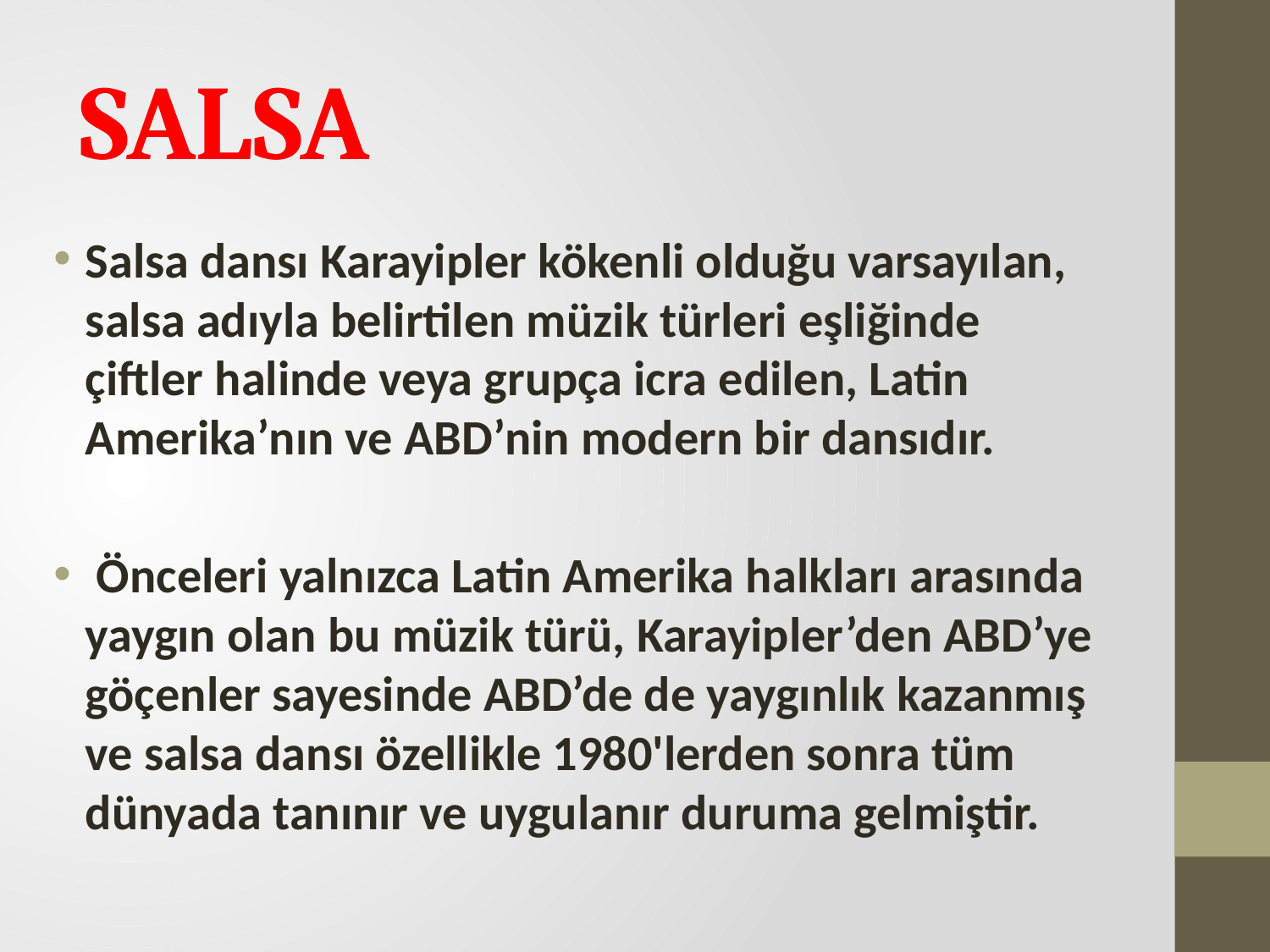

# SALSA
Salsa dansı Karayipler kökenli olduğu varsayılan, salsa adıyla belirtilen müzik türleri eşliğinde çiftler halinde veya grupça icra edilen, Latin Amerika’nın ve ABD’nin modern bir dansıdır.

 Önceleri yalnızca Latin Amerika halkları arasında yaygın olan bu müzik türü, Karayipler’den ABD’ye göçenler sayesinde ABD’de de yaygınlık kazanmış ve salsa dansı özellikle 1980'lerden sonra tüm dünyada tanınır ve uygulanır duruma gelmiştir.